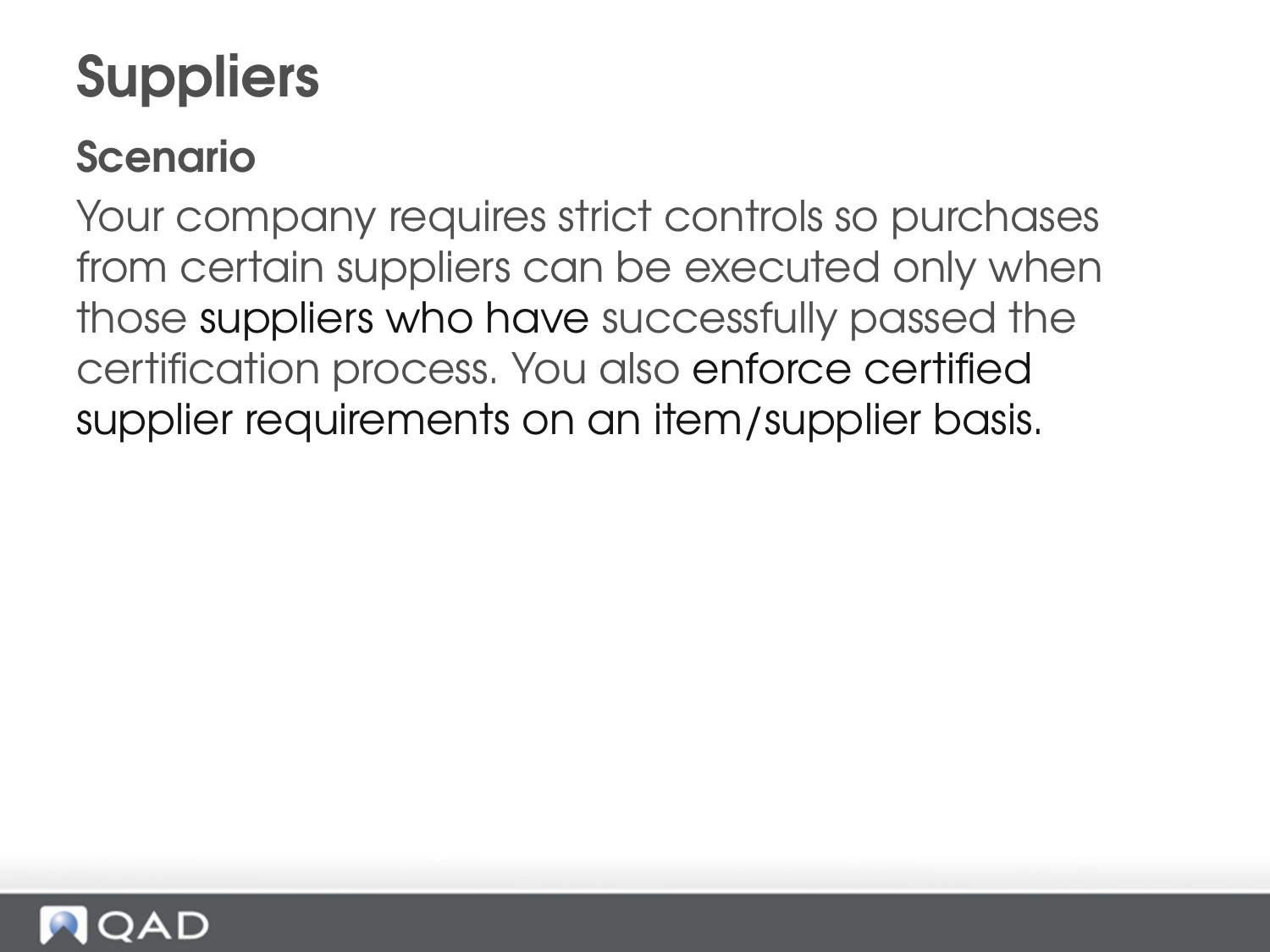

# Suppliers
Scenario
Your company requires strict controls so purchases from certain suppliers can be executed only when those suppliers who have successfully passed the certification process. You also enforce certified supplier requirements on an item/supplier basis.